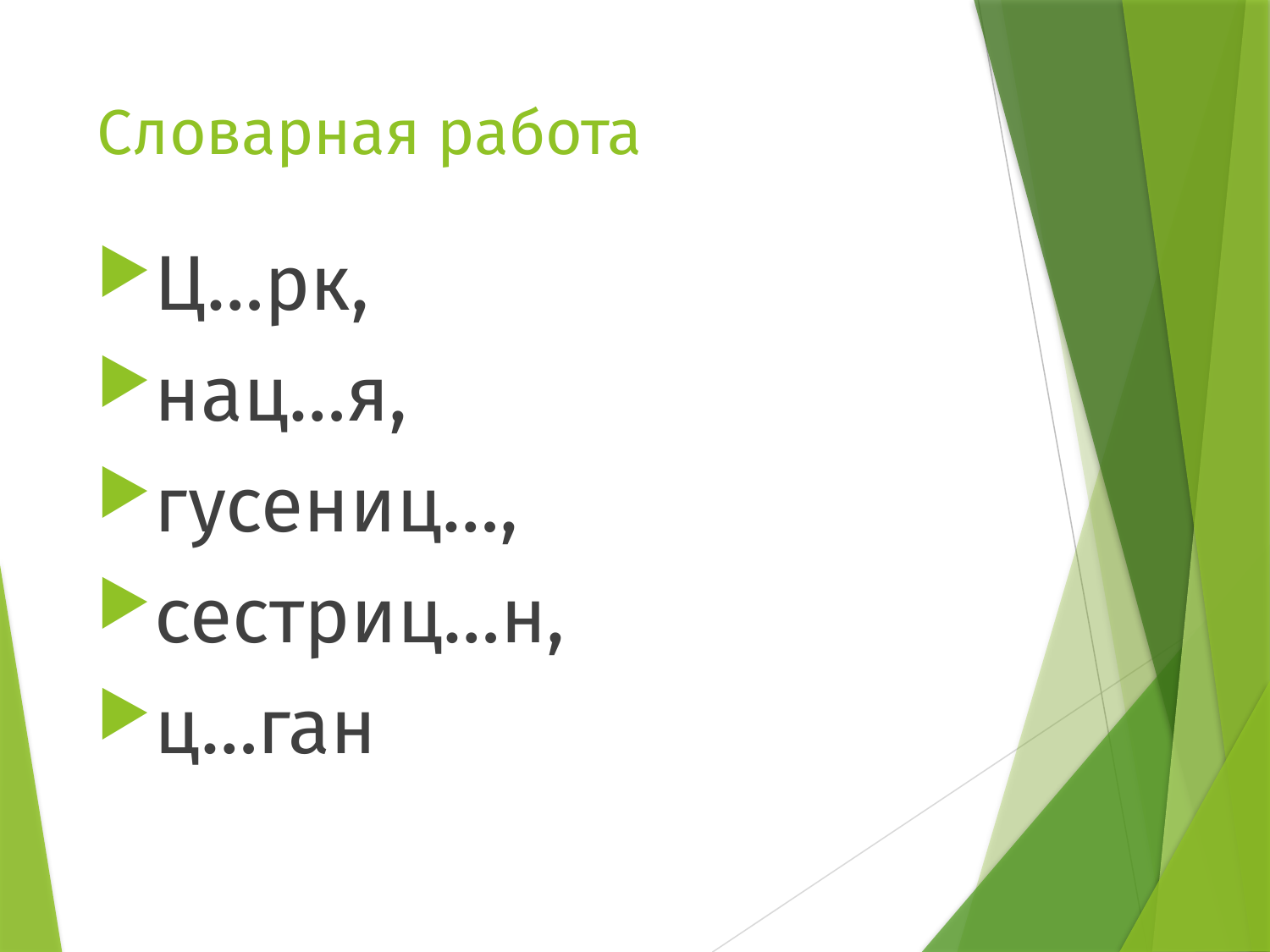

# Словарная работа
Ц…рк,
нац…я,
гусениц…,
сестриц…н,
ц…ган